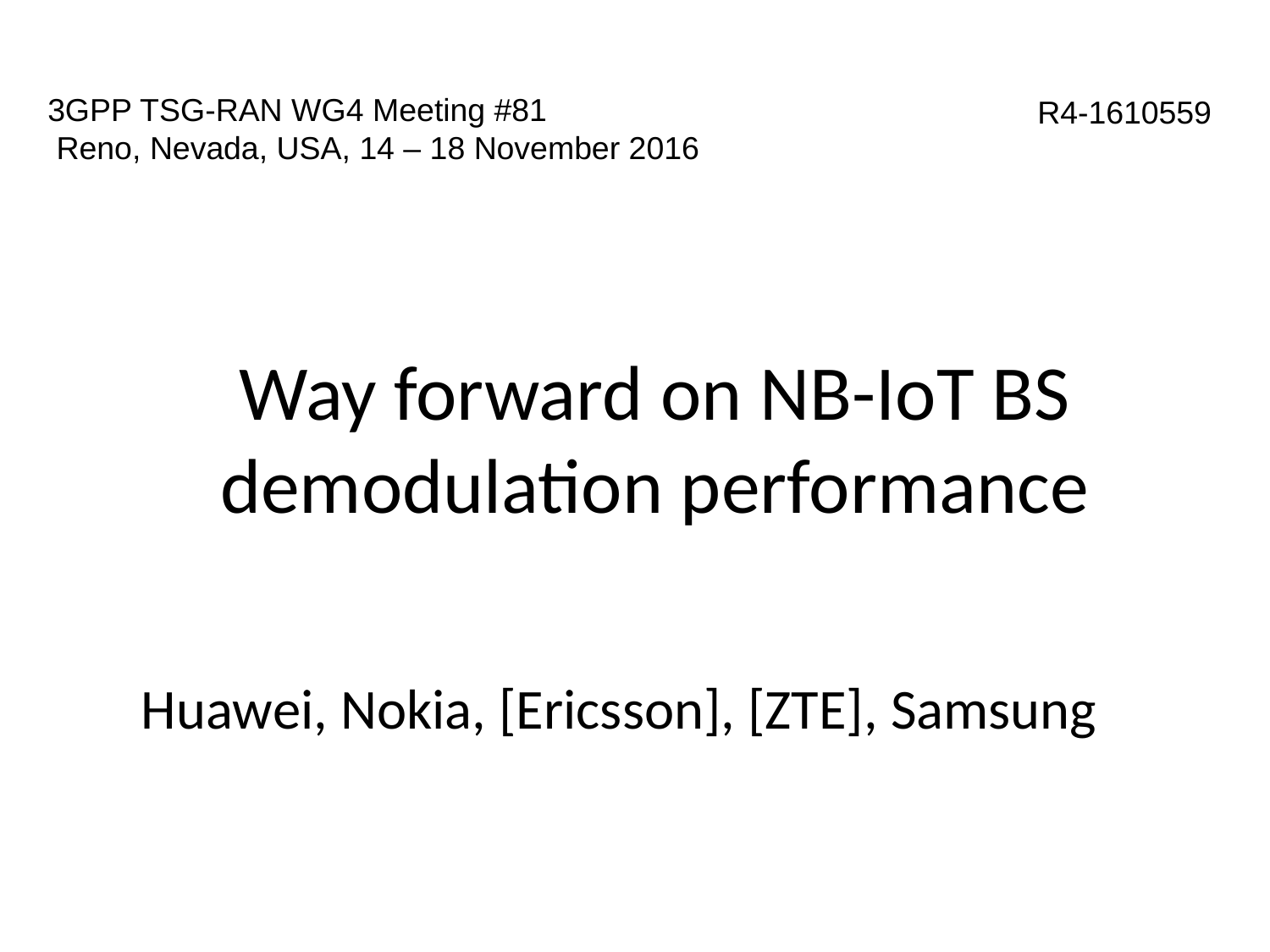

# 3GPP TSG-RAN WG4 Meeting #81 Reno, Nevada, USA, 14 – 18 November 2016
R4-1610559
Way forward on NB-IoT BS demodulation performance
Huawei, Nokia, [Ericsson], [ZTE], Samsung